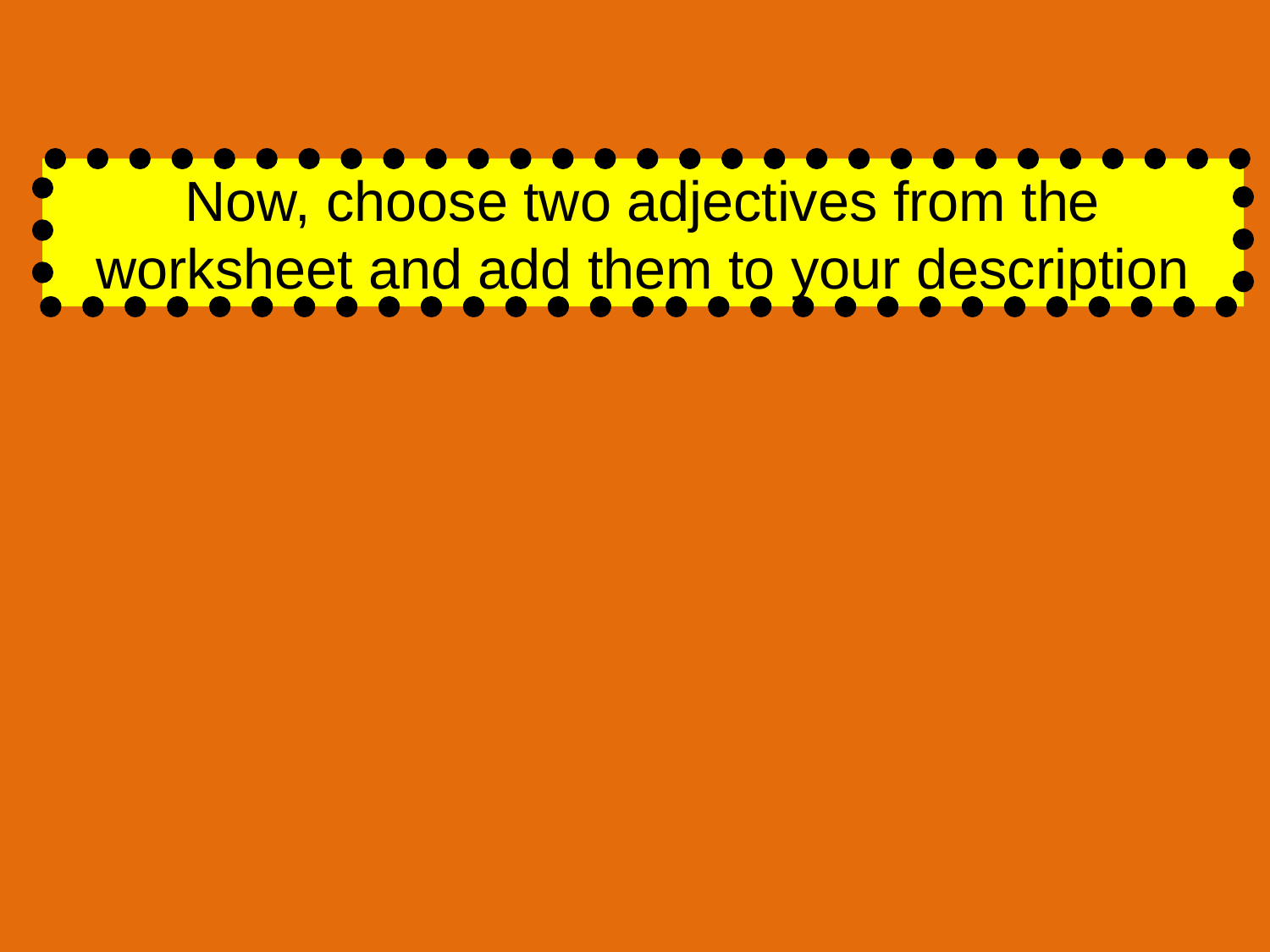

Now, choose two adjectives from the worksheet and add them to your description